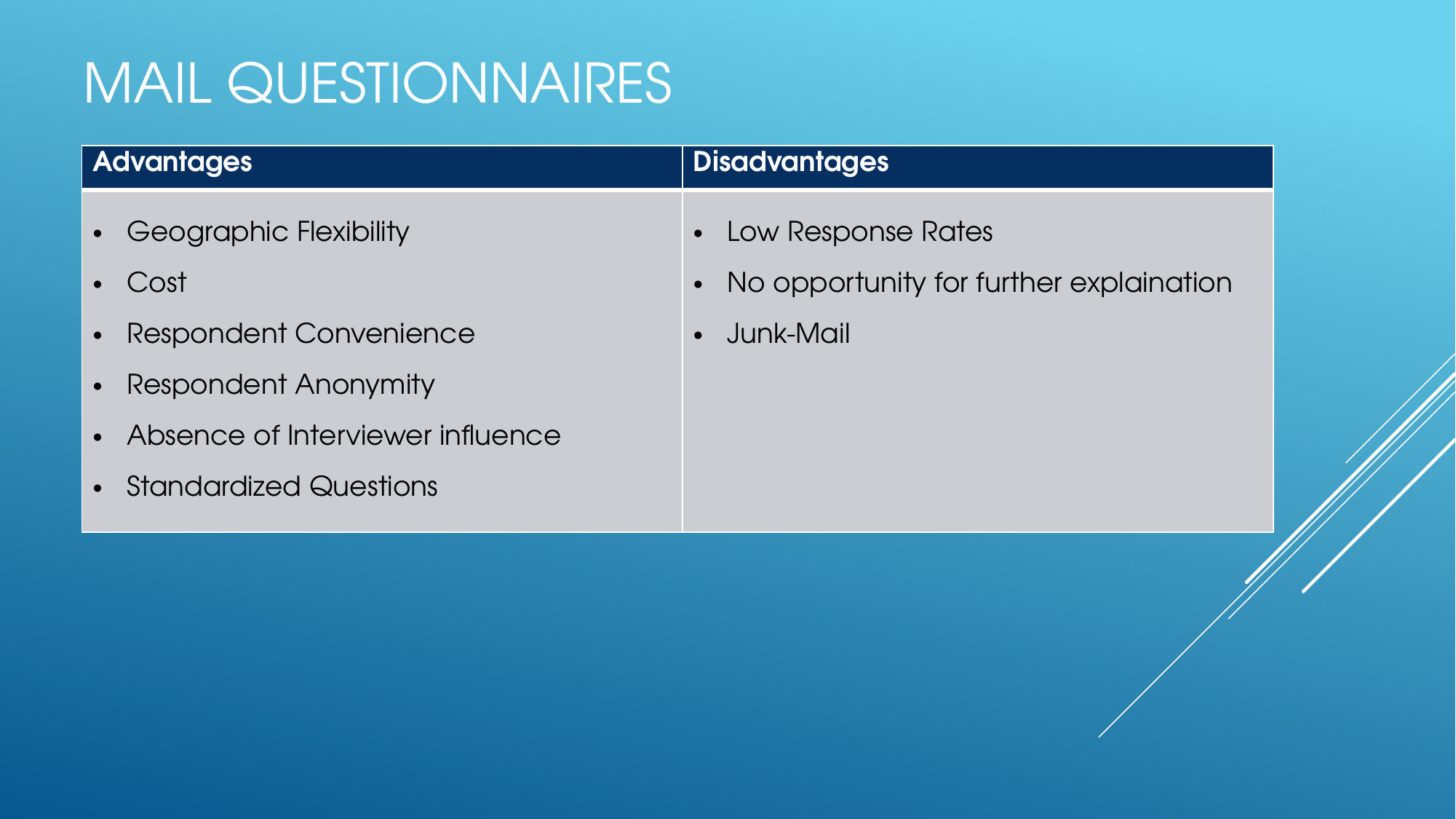

# Mail Questionnaires
| Advantages | Disadvantages |
| --- | --- |
| Geographic Flexibility Cost Respondent Convenience Respondent Anonymity Absence of Interviewer influence Standardized Questions | Low Response Rates No opportunity for further explaination Junk-Mail |